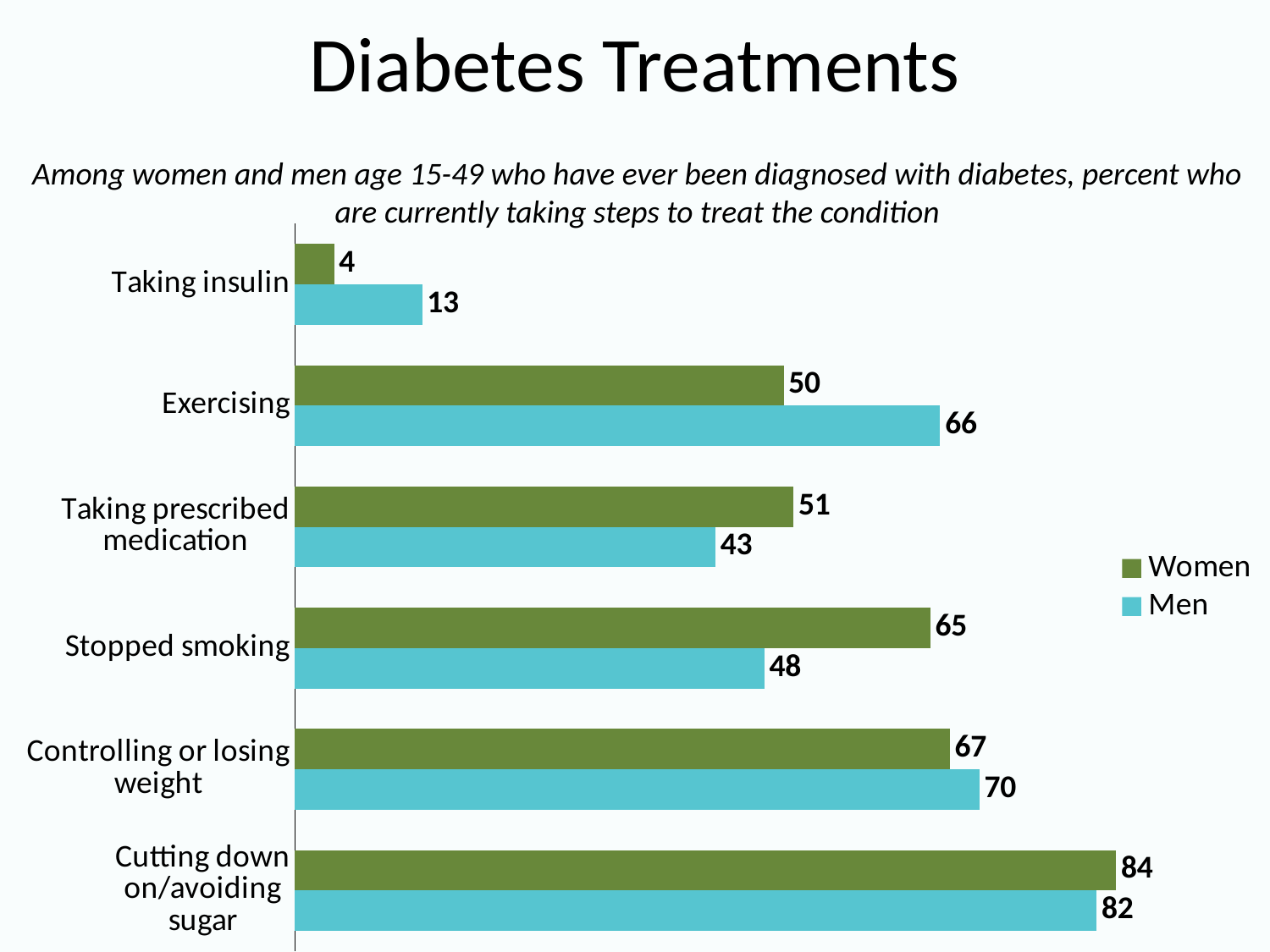

# Diabetes Treatments
Among women and men age 15-49 who have ever been diagnosed with diabetes, percent who are currently taking steps to treat the condition

### Chart

| Category | Men | Women |
|---|---|---|
| Cutting down on/avoiding sugar | 82.0 | 84.0 |
| Controlling or losing weight | 70.0 | 67.0 |
| Stopped smoking | 48.0 | 65.0 |
| Taking prescribed medication | 43.0 | 51.0 |
| Exercising | 66.0 | 50.0 |
| Taking insulin | 13.0 | 4.0 |